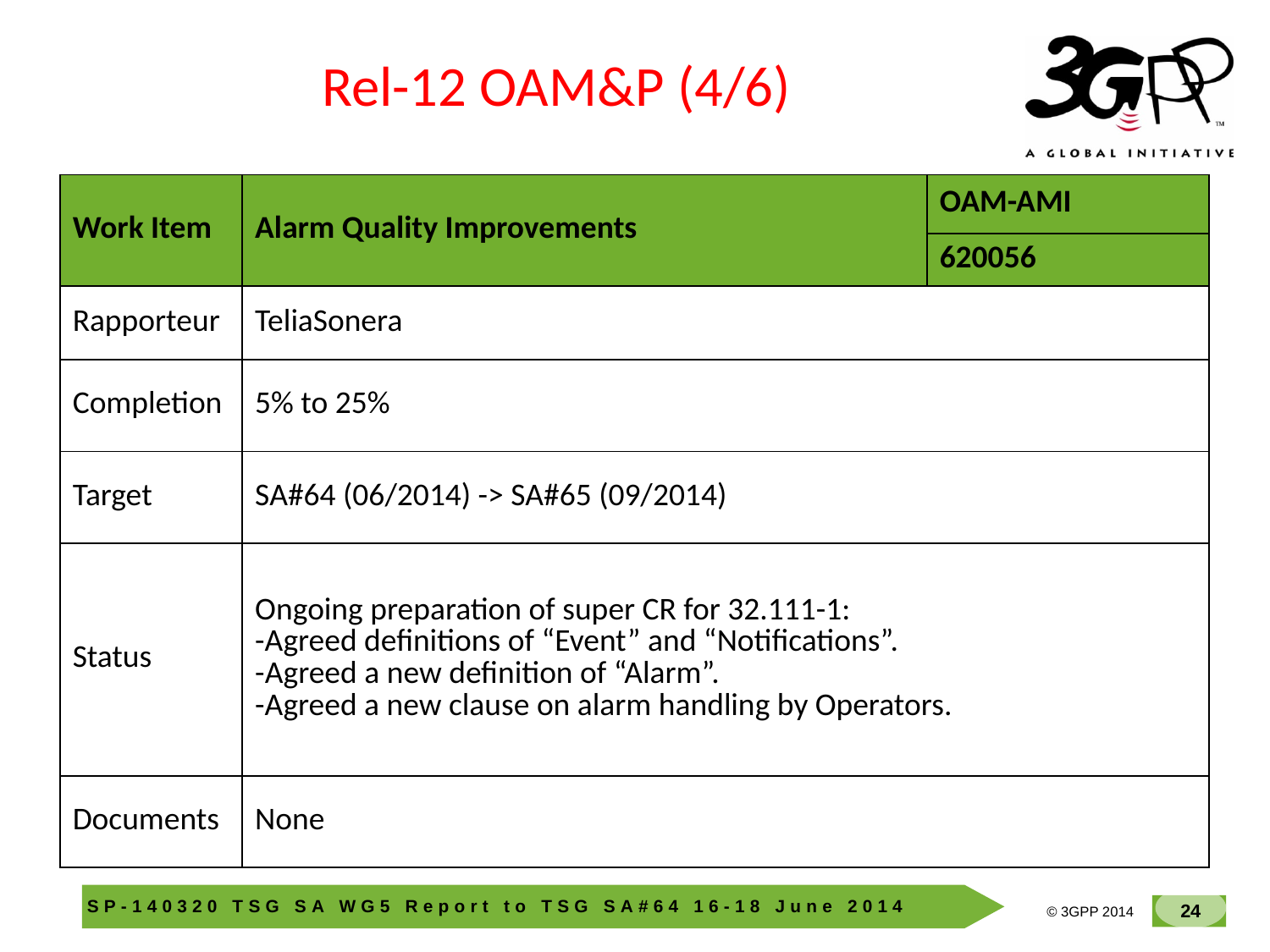

Rel-12 OAM&P (4/6)
| Work Item | Alarm Quality Improvements | OAM-AMI |
| --- | --- | --- |
|  |  | 620056 |
| Rapporteur | TeliaSonera |  |
| Completion | 5% to 25% |  |
| Target | SA#64 (06/2014) -> SA#65 (09/2014) |  |
| Status | Ongoing preparation of super CR for 32.111-1: -Agreed definitions of “Event” and “Notifications”. -Agreed a new definition of “Alarm”. -Agreed a new clause on alarm handling by Operators. |  |
| Documents | None |  |